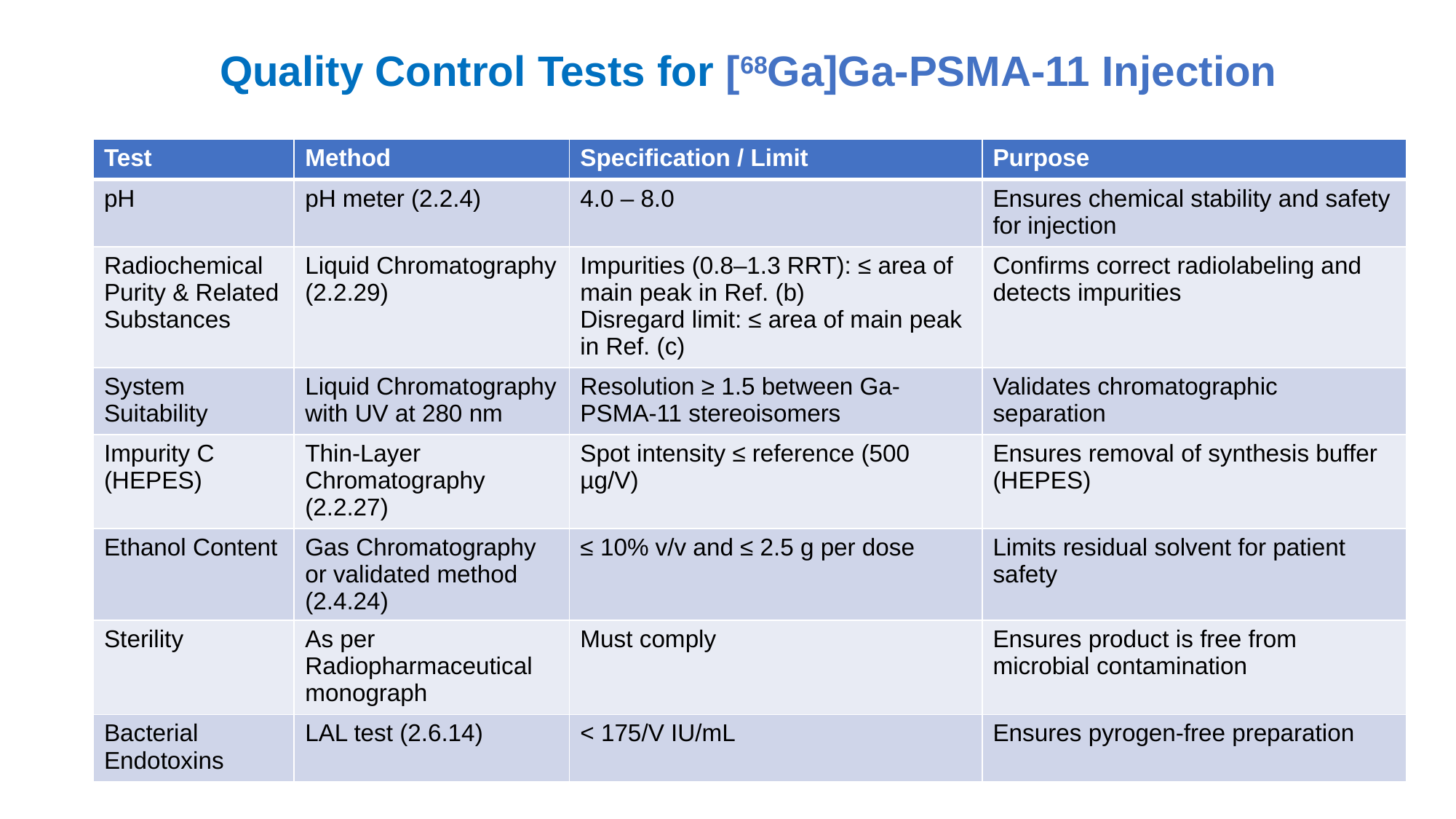

# Quality Control Tests for [68Ga]Ga-PSMA-11 Injection
| Test | Method | Specification / Limit | Purpose |
| --- | --- | --- | --- |
| pH | pH meter (2.2.4) | 4.0 – 8.0 | Ensures chemical stability and safety for injection |
| Radiochemical Purity & Related Substances | Liquid Chromatography (2.2.29) | Impurities (0.8–1.3 RRT): ≤ area of main peak in Ref. (b) Disregard limit: ≤ area of main peak in Ref. (c) | Confirms correct radiolabeling and detects impurities |
| System Suitability | Liquid Chromatography with UV at 280 nm | Resolution ≥ 1.5 between Ga-PSMA-11 stereoisomers | Validates chromatographic separation |
| Impurity C (HEPES) | Thin-Layer Chromatography (2.2.27) | Spot intensity ≤ reference (500 µg/V) | Ensures removal of synthesis buffer (HEPES) |
| Ethanol Content | Gas Chromatography or validated method (2.4.24) | ≤ 10% v/v and ≤ 2.5 g per dose | Limits residual solvent for patient safety |
| Sterility | As per Radiopharmaceutical monograph | Must comply | Ensures product is free from microbial contamination |
| Bacterial Endotoxins | LAL test (2.6.14) | < 175/V IU/mL | Ensures pyrogen-free preparation |